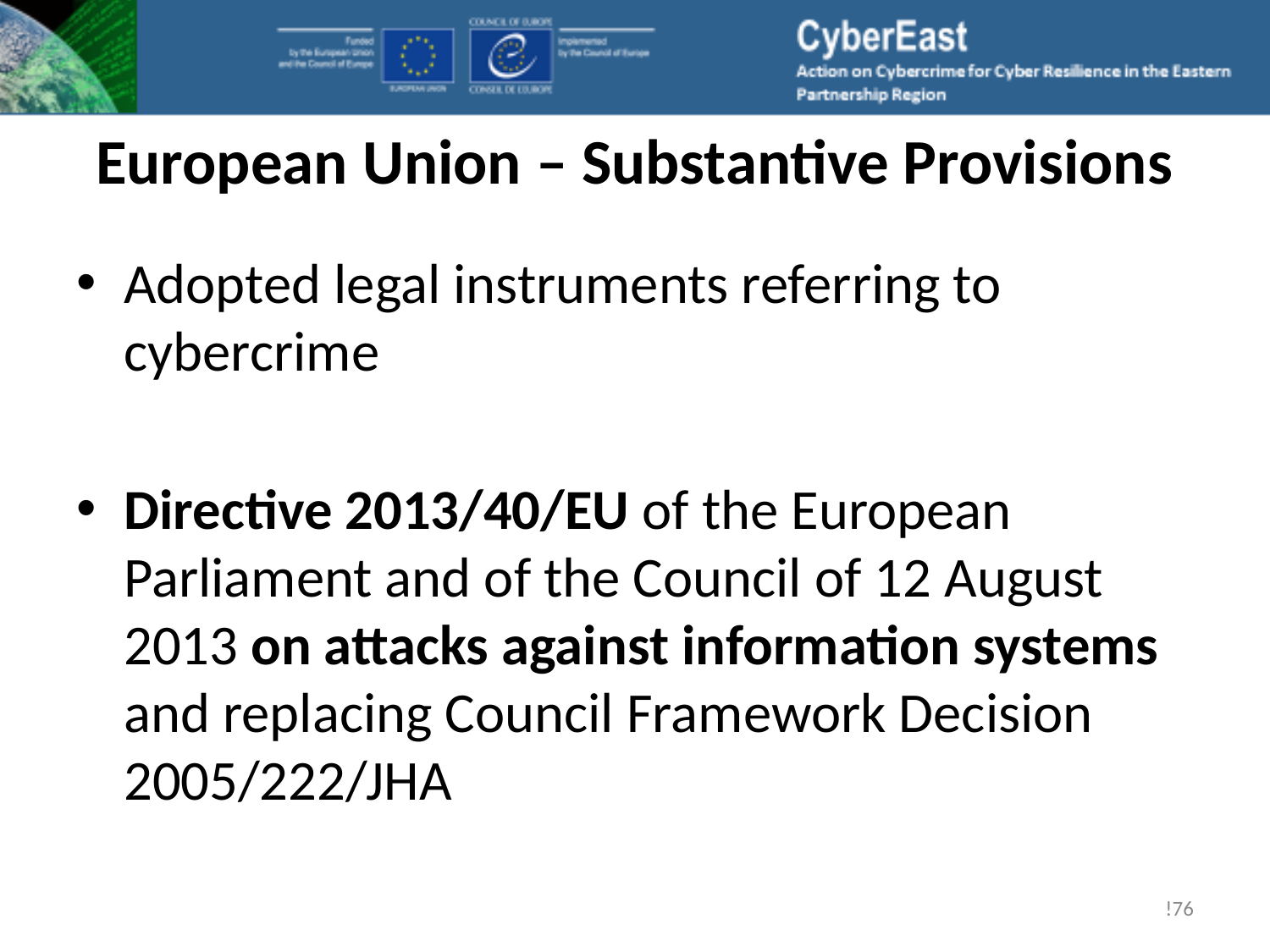

# European Union – Substantive Provisions
Adopted legal instruments referring to cybercrime

Directive 2013/40/EU of the European Parliament and of the Council of 12 August 2013 on attacks against information systems and replacing Council Framework Decision 2005/222/JHA
!76